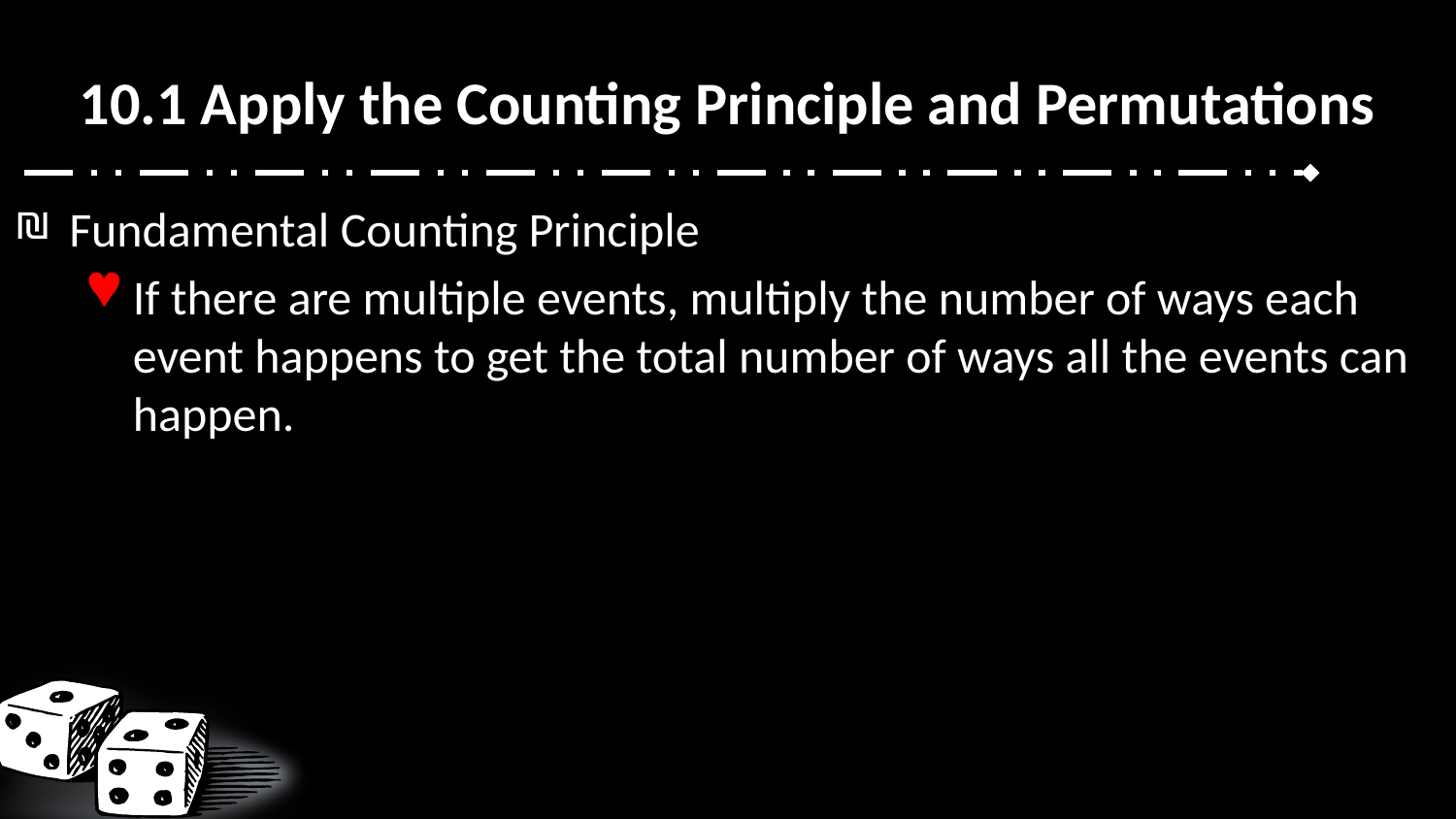

# 10.1 Apply the Counting Principle and Permutations
Fundamental Counting Principle
If there are multiple events, multiply the number of ways each event happens to get the total number of ways all the events can happen.